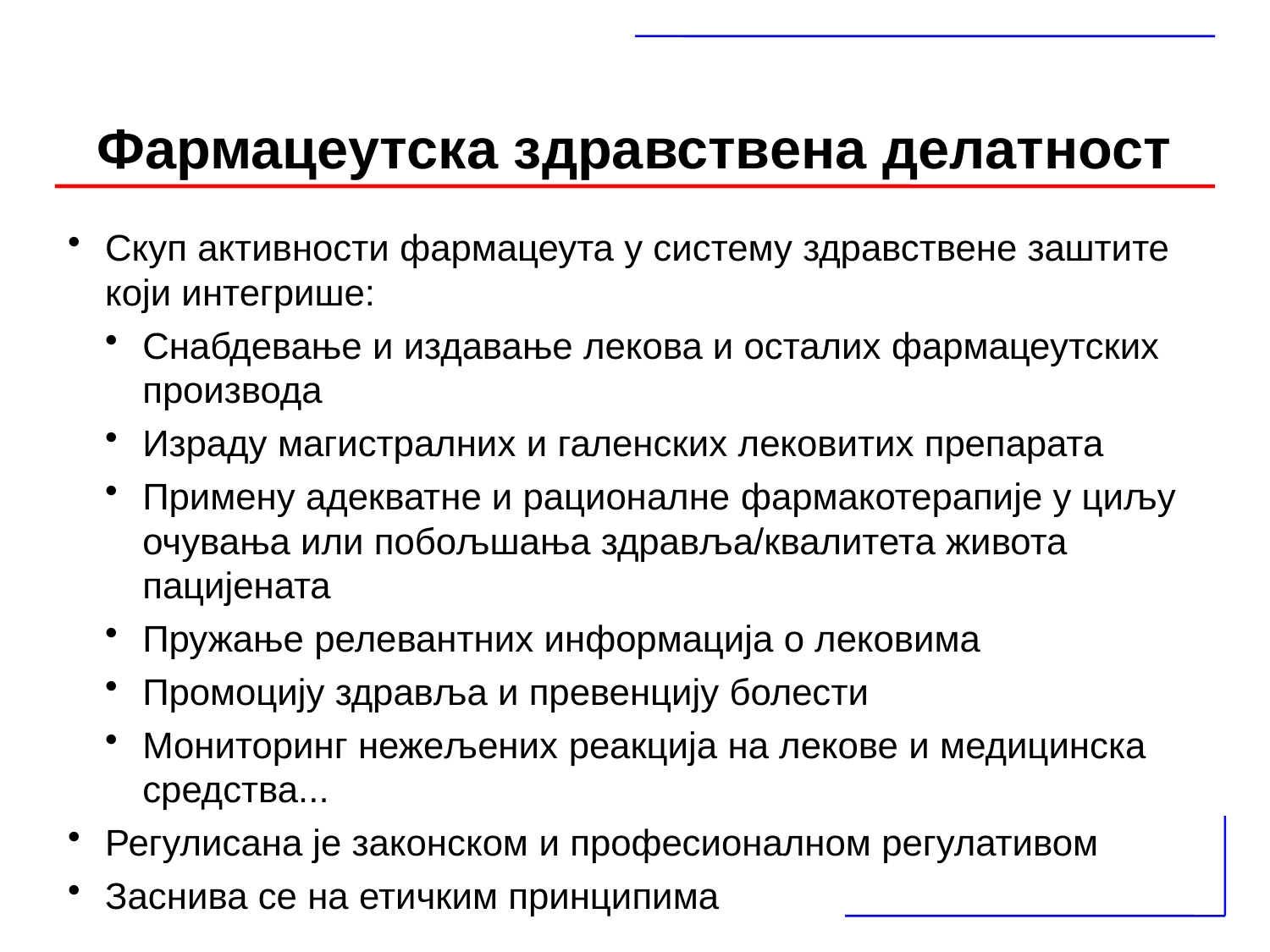

# Фармацеутска здравствена делатност
Скуп активности фармацеута у систему здравствене заштите који интегрише:
Снабдевање и издавање лекова и осталих фармацеутских производа
Израду магистралних и галенских лековитих препарата
Примену адекватне и рационалне фармакотерапије у циљу очувања или побољшања здравља/квалитета живота пацијената
Пружање релевантних информација о лековима
Промоцију здравља и превенцију болести
Мониторинг нежељених реакција на лекове и медицинска средства...
Регулисана је законском и професионалном регулативом
Заснива се на етичким принципима